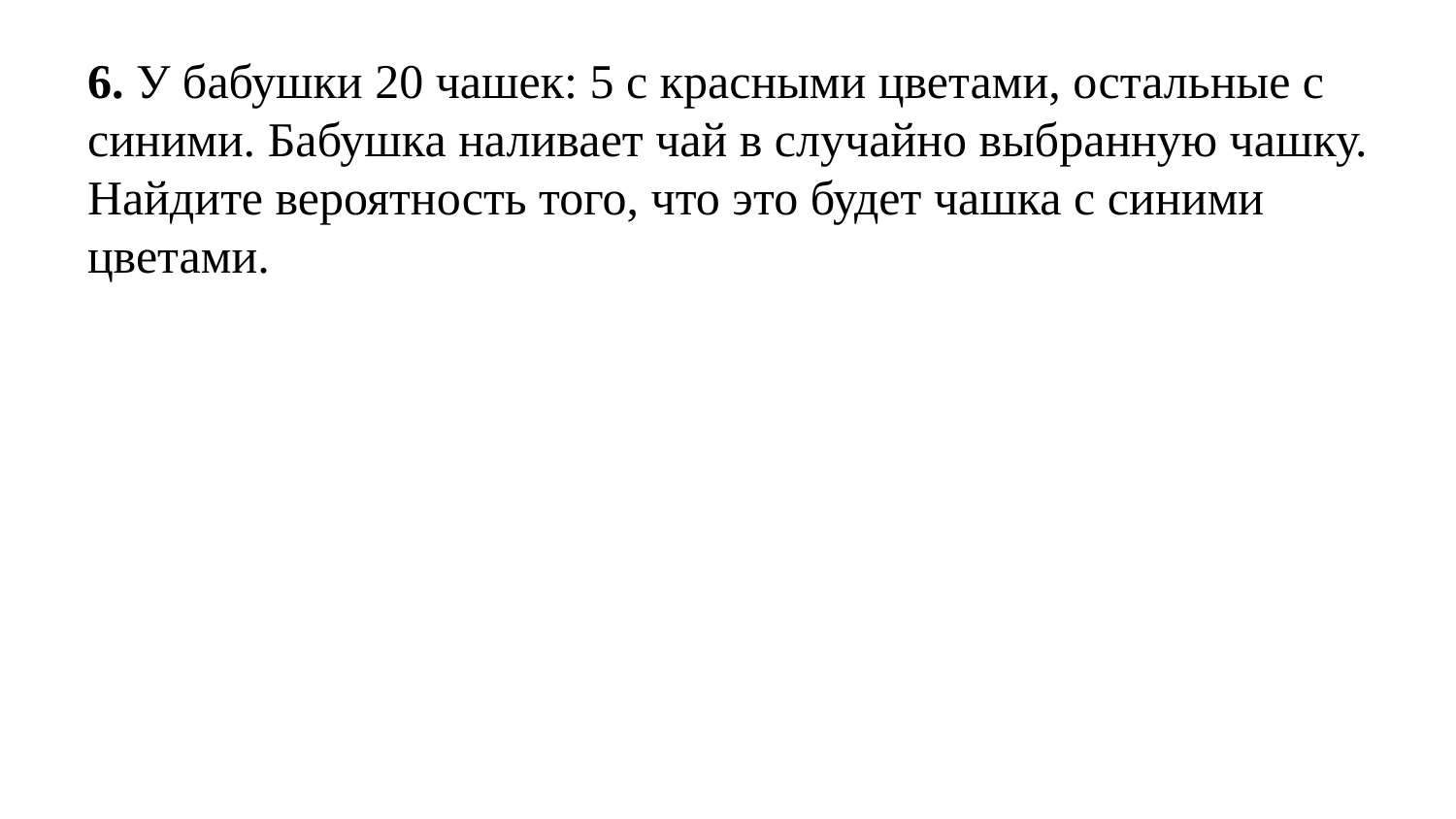

6. У ба­буш­ки 20 чашек: 5 с крас­ны­ми цветами, осталь­ные с синими. Ба­буш­ка на­ли­ва­ет чай в слу­чай­но вы­бран­ную чашку. Най­ди­те ве­ро­ят­ность того, что это будет чашка с си­ни­ми цветами.